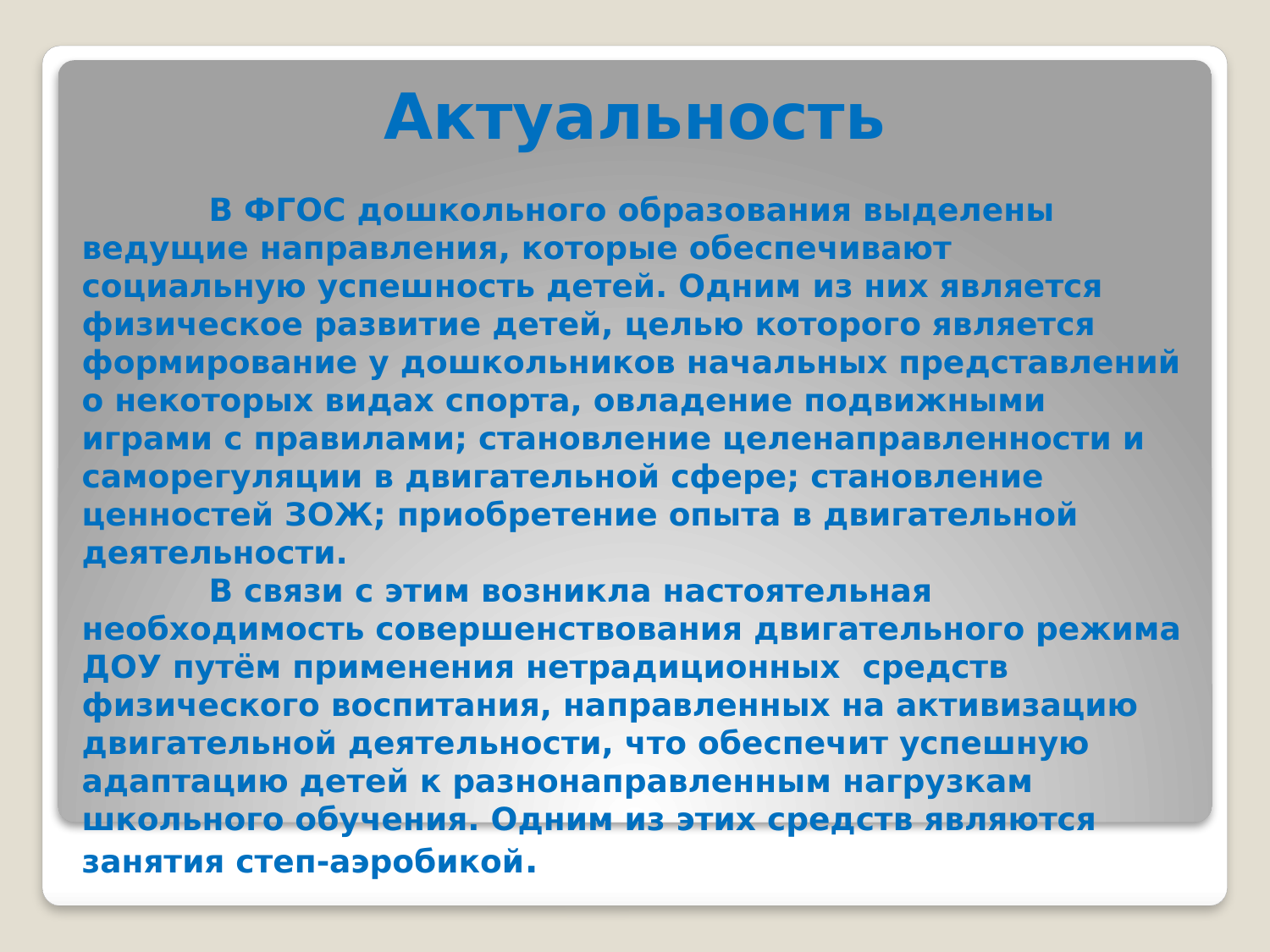

Актуальность

	В ФГОС дошкольного образования выделены ведущие направления, которые обеспечивают социальную успешность детей. Одним из них является физическое развитие детей, целью которого является формирование у дошкольников начальных представлений о некоторых видах спорта, овладение подвижными играми с правилами; становление целенаправленности и саморегуляции в двигательной сфере; становление ценностей ЗОЖ; приобретение опыта в двигательной деятельности.
	В связи с этим возникла настоятельная необходимость совершенствования двигательного режима ДОУ путём применения нетрадиционных  средств физического воспитания, направленных на активизацию двигательной деятельности, что обеспечит успешную адаптацию детей к разнонаправленным нагрузкам школьного обучения. Одним из этих средств являются  занятия степ-аэробикой.